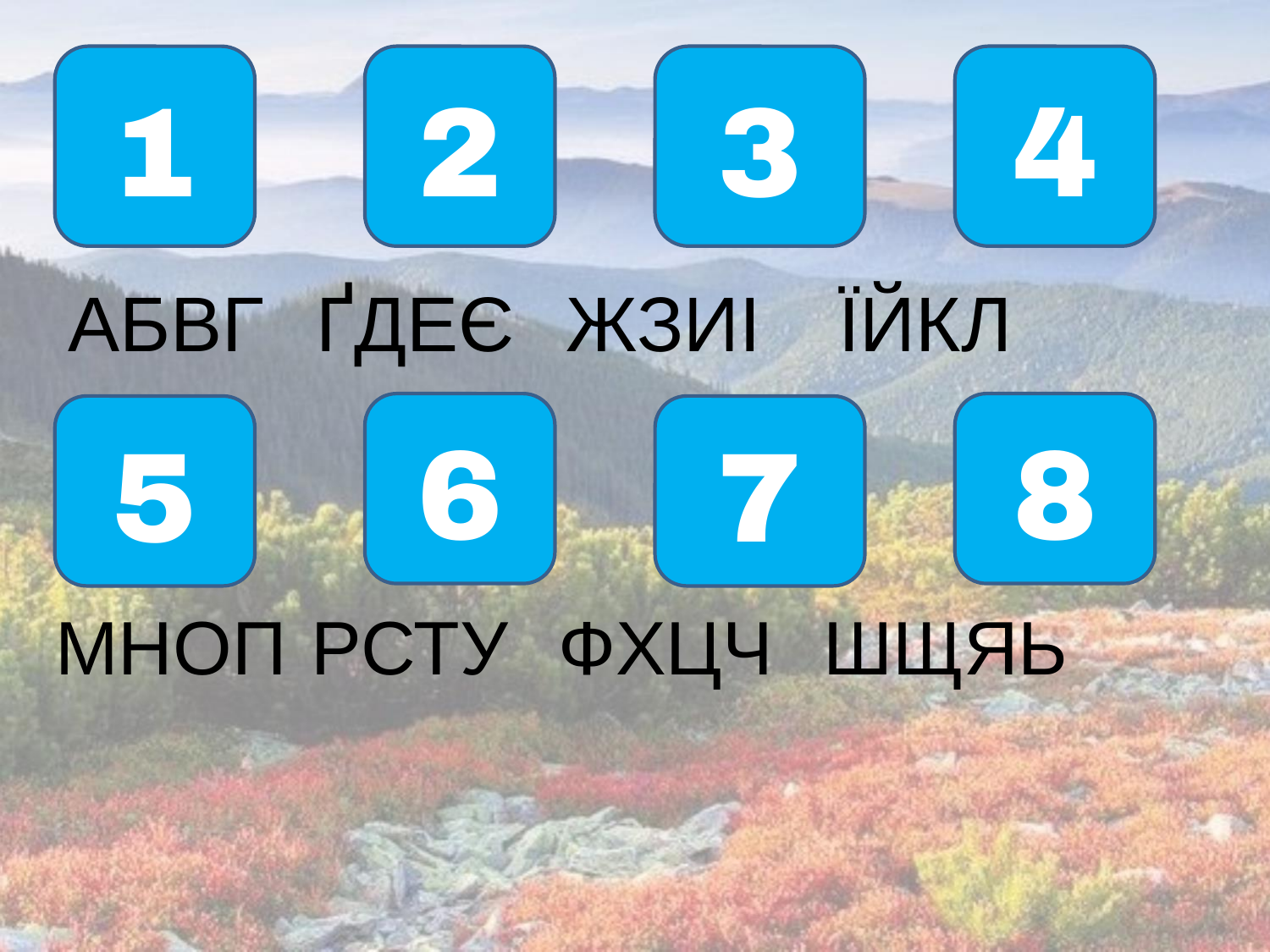

АБВГ  ҐДЕЄ  ЖЗИІ   ЇЙКЛ

МНОП РСТУ  ФХЦЧ  ШЩЯЬ
1
2
3
4
6
8
5
7